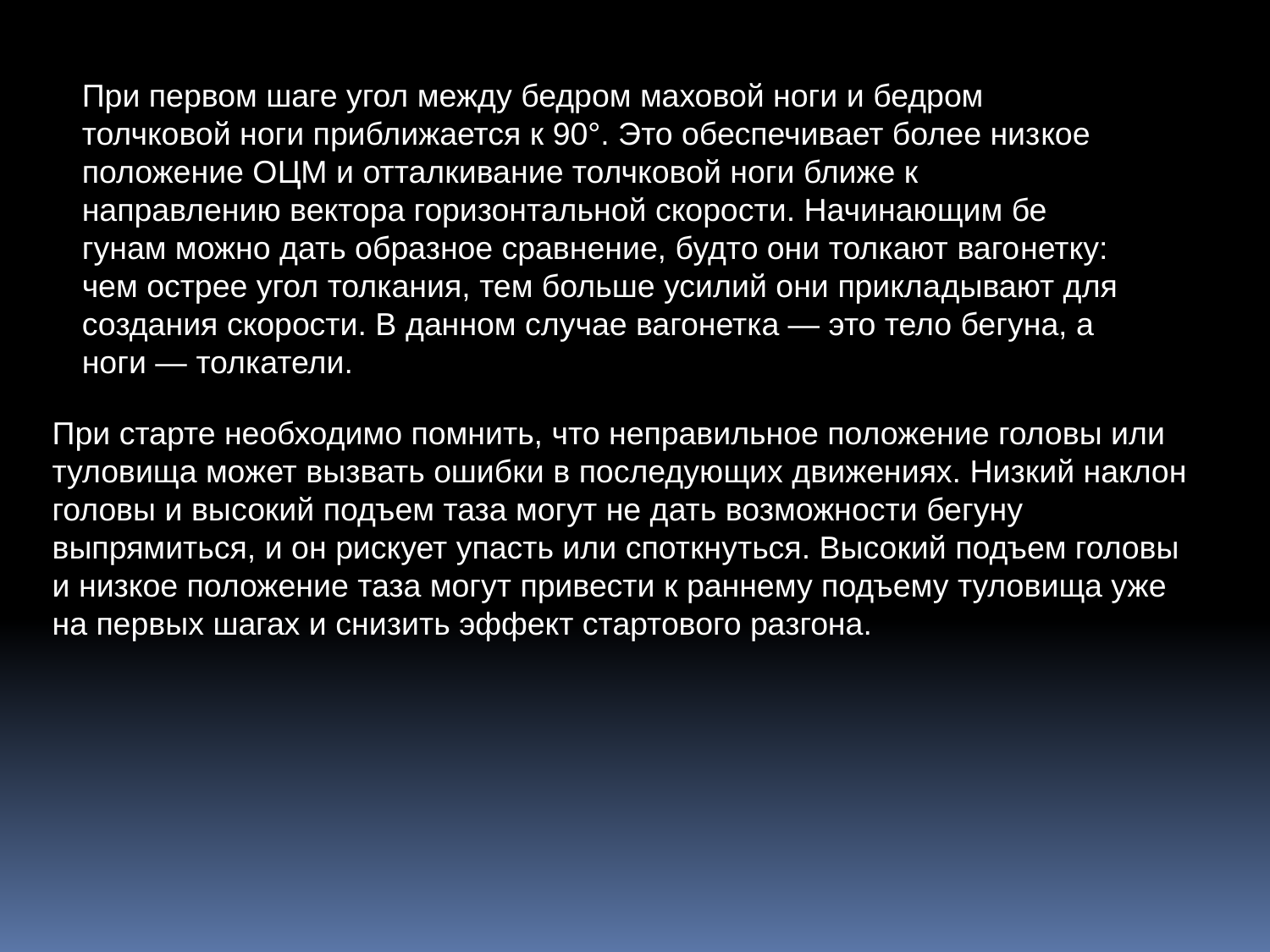

При первом шаге угол между бедром маховой ноги и бедром толчковой ноги приближается к 90°. Это обеспечивает более низ­кое положение ОЦМ и отталкивание толчковой ноги ближе к направлению вектора горизонтальной скорости. Начинающим бе­гунам можно дать образное сравнение, будто они толкают ваго­нетку: чем острее угол толкания, тем больше усилий они прикла­дывают для создания скорости. В данном случае вагонетка — это тело бегуна, а ноги — толкатели.
При старте необходимо помнить, что неправильное положение головы или туловища может вызвать ошибки в последующих движениях. Низкий наклон головы и высокий подъем таза могут не дать возможности бегуну выпрямиться, и он рискует упасть или споткнуться. Высокий подъем головы и низкое положение таза могут привести к раннему подъему туловища уже на первых шагах и снизить эффект стартового разгона.